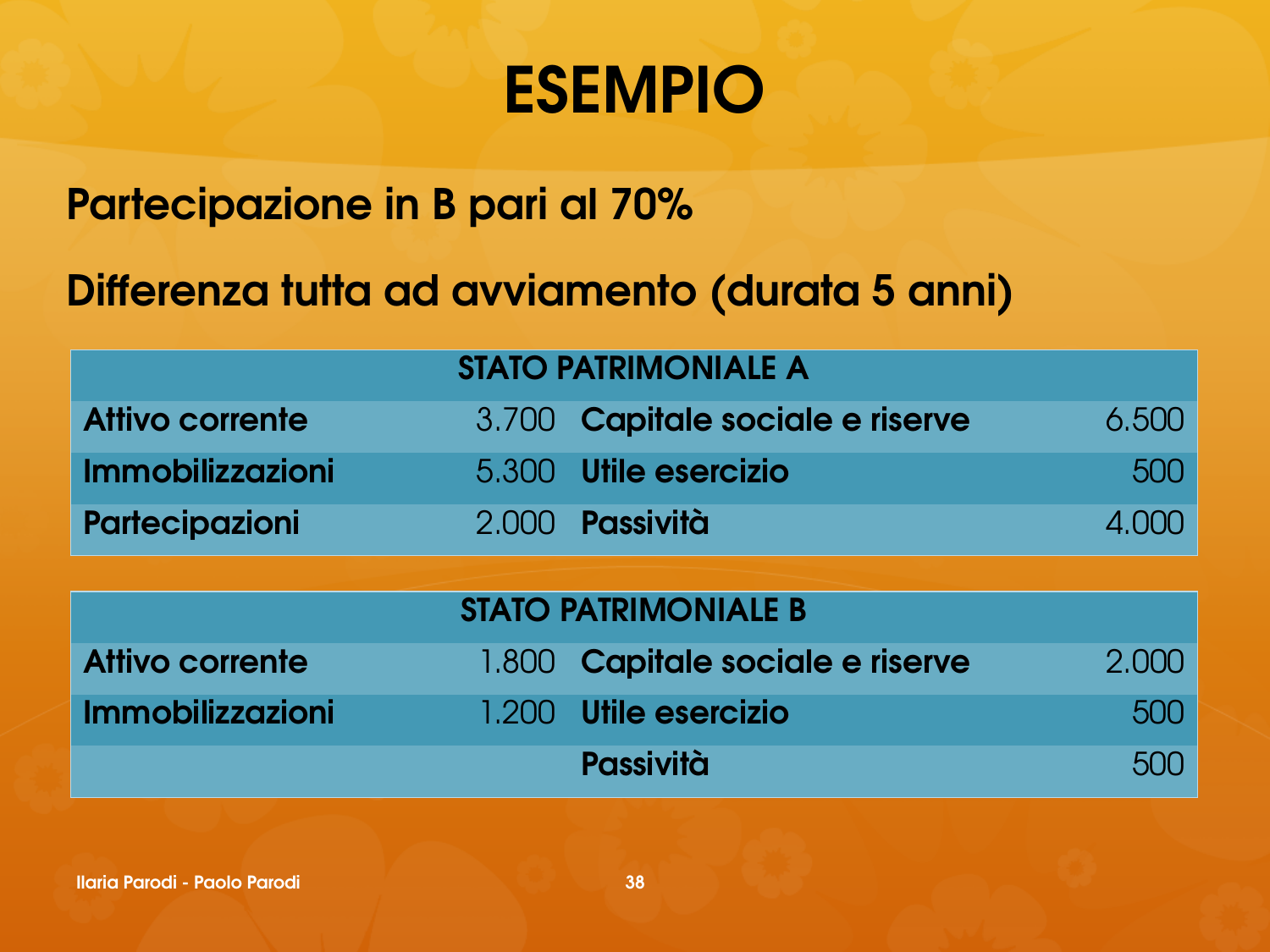

# ESEMPIO
Partecipazione in B pari al 70%
Differenza tutta ad avviamento (durata 5 anni)

| STATO PATRIMONIALE A |  |  |  |
| --- | --- | --- | --- |
| Attivo corrente | 3.700 | Capitale sociale e riserve | 6.500 |
| Immobilizzazioni | 5.300 | Utile esercizio | 500 |
| Partecipazioni | 2.000 | Passività | 4.000 |
| STATO PATRIMONIALE B |  |  |  |
| --- | --- | --- | --- |
| Attivo corrente | 1.800 | Capitale sociale e riserve | 2.000 |
| Immobilizzazioni | 1.200 | Utile esercizio | 500 |
|  |  | Passività | 500 |
Ilaria Parodi - Paolo Parodi
38